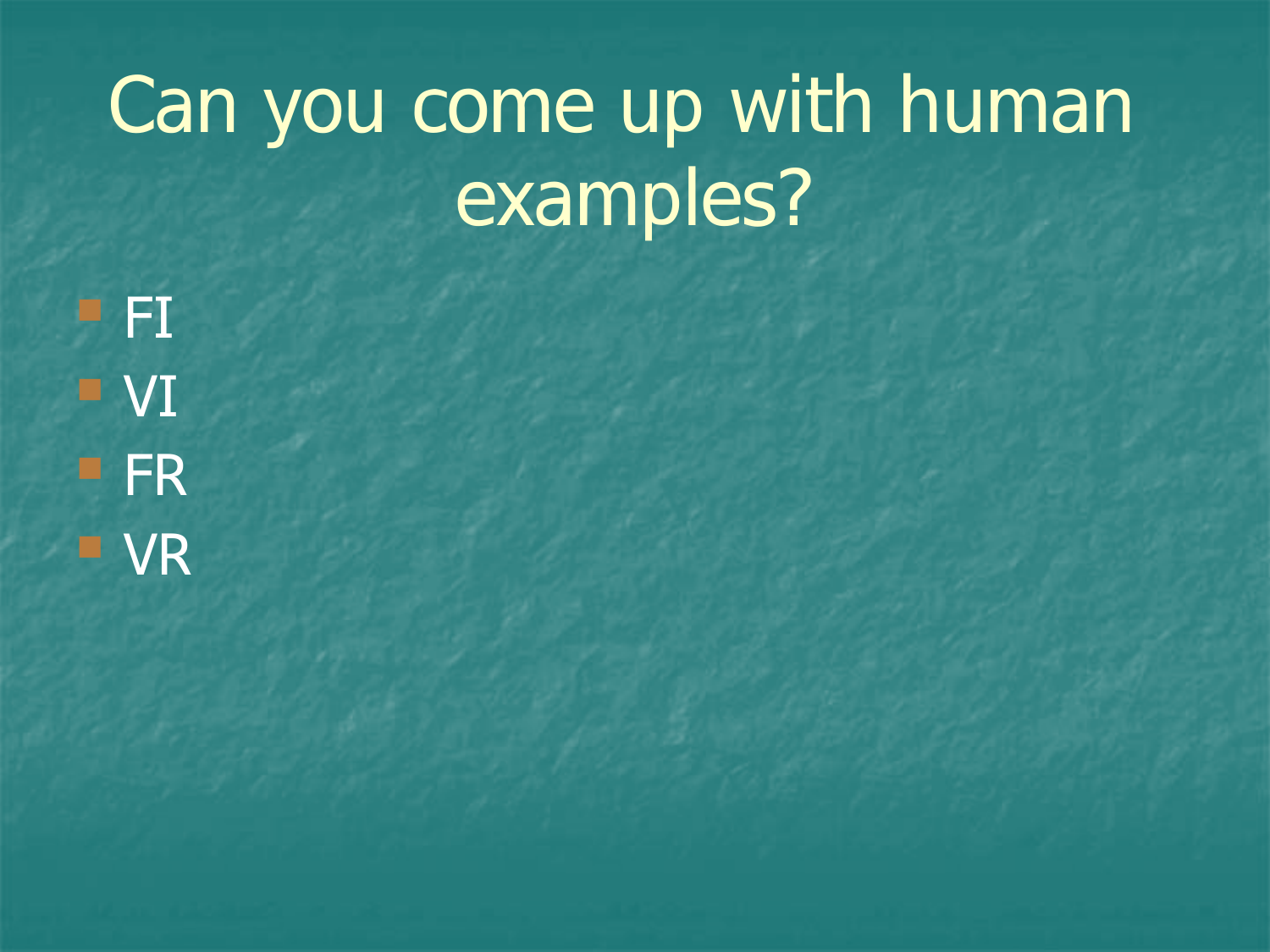

# Can you come up with human  examples?
FI
VI
FR
VR